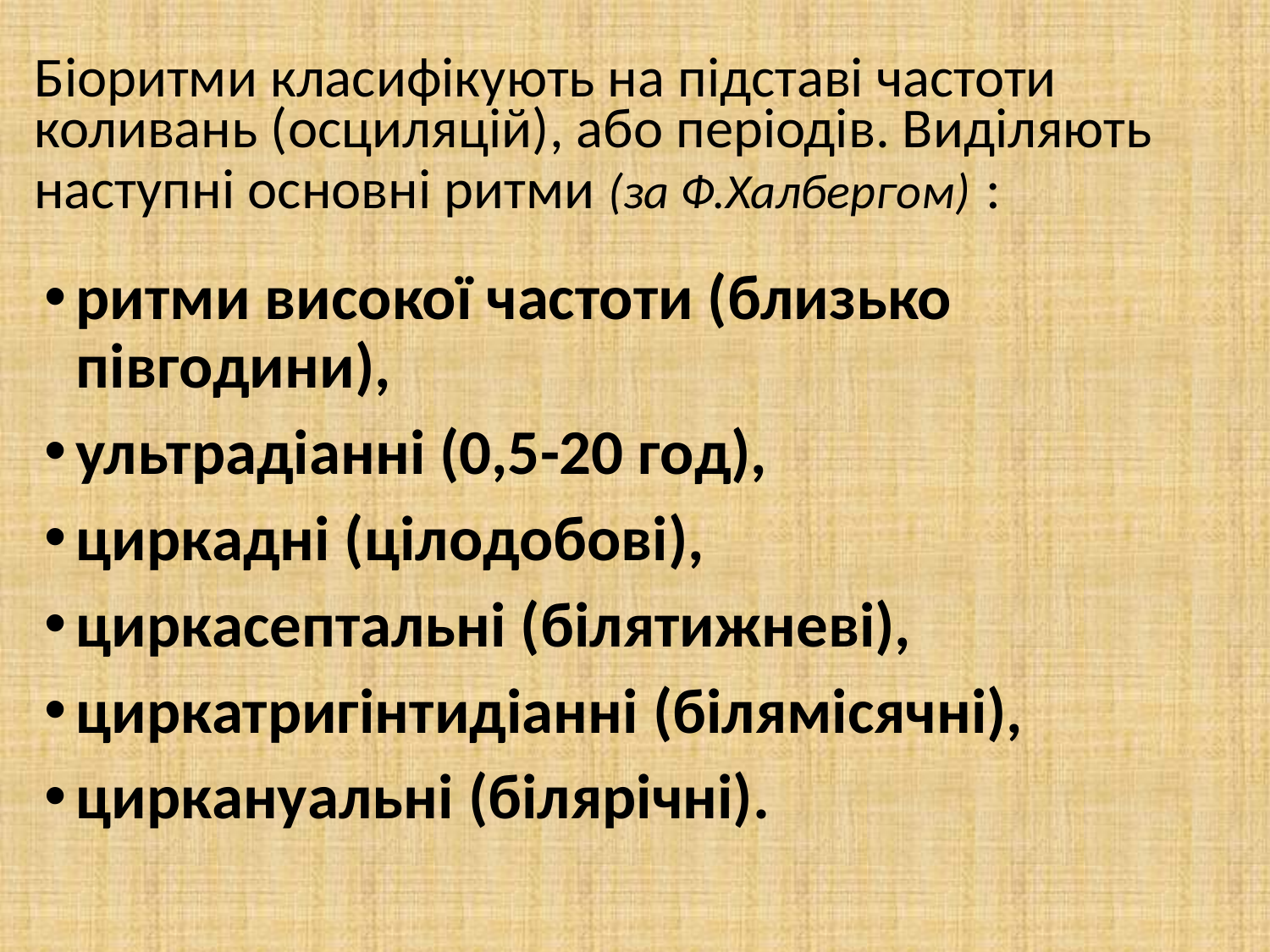

# Біоритми класифікують на підставі частоти коливань (осциляцій), або періодів. Виділяють наступні основні ритми (за Ф.Халбергом) :
ритми високої частоти (близько півгодини),
ультрадіанні (0,5-20 год),
циркадні (цілодобові),
циркасептальні (білятижневі),
циркатригінтидіанні (білямісячні),
циркануальні (білярічні).